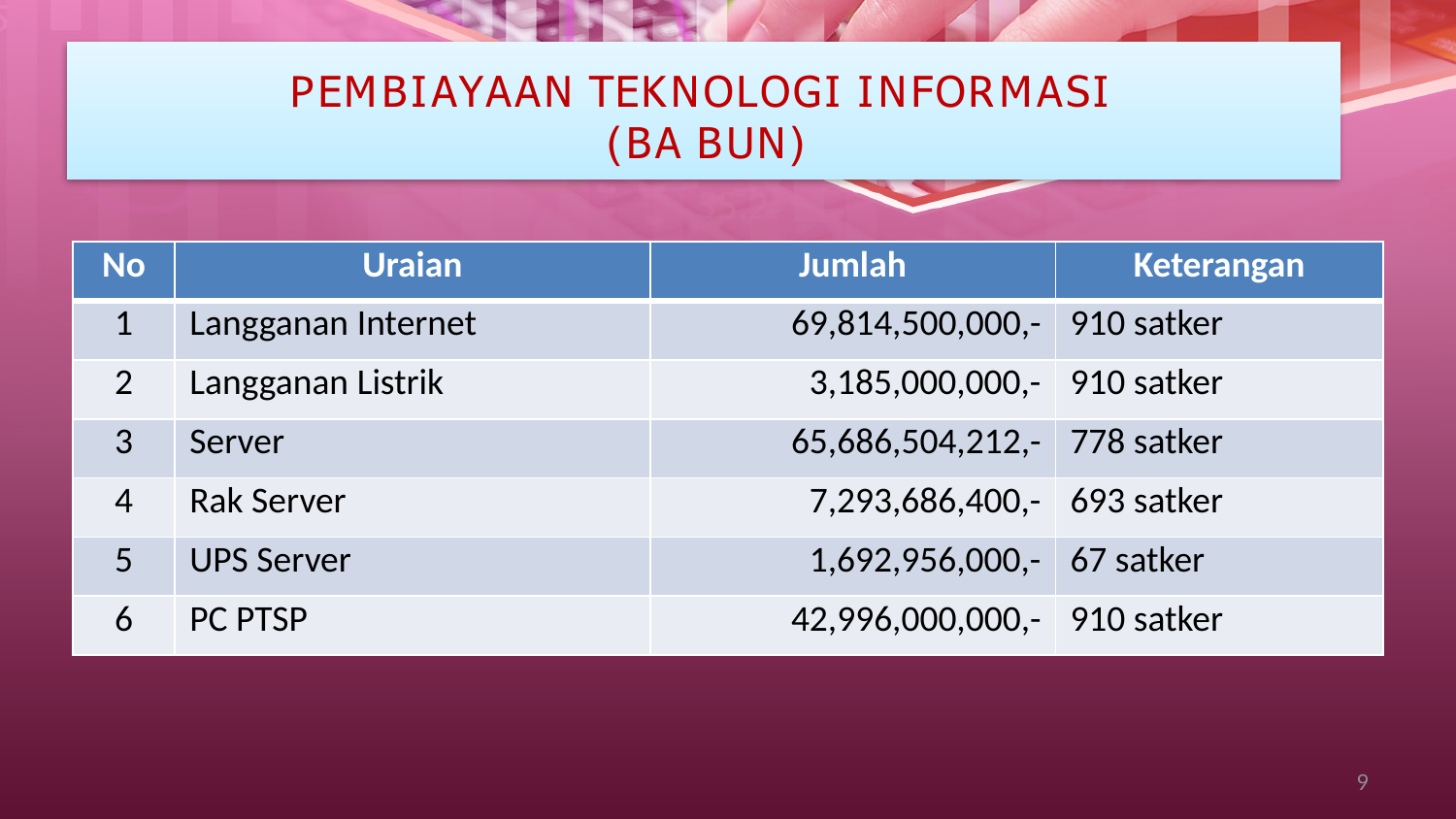

PEMBIAYAAN TEKNOLOGI INFORMASI
 (BA BUN)
| No | Uraian | Jumlah | Keterangan |
| --- | --- | --- | --- |
| 1 | Langganan Internet | 69,814,500,000,- | 910 satker |
| 2 | Langganan Listrik | 3,185,000,000,- | 910 satker |
| 3 | Server | 65,686,504,212,- | 778 satker |
| 4 | Rak Server | 7,293,686,400,- | 693 satker |
| 5 | UPS Server | 1,692,956,000,- | 67 satker |
| 6 | PC PTSP | 42,996,000,000,- | 910 satker |
9